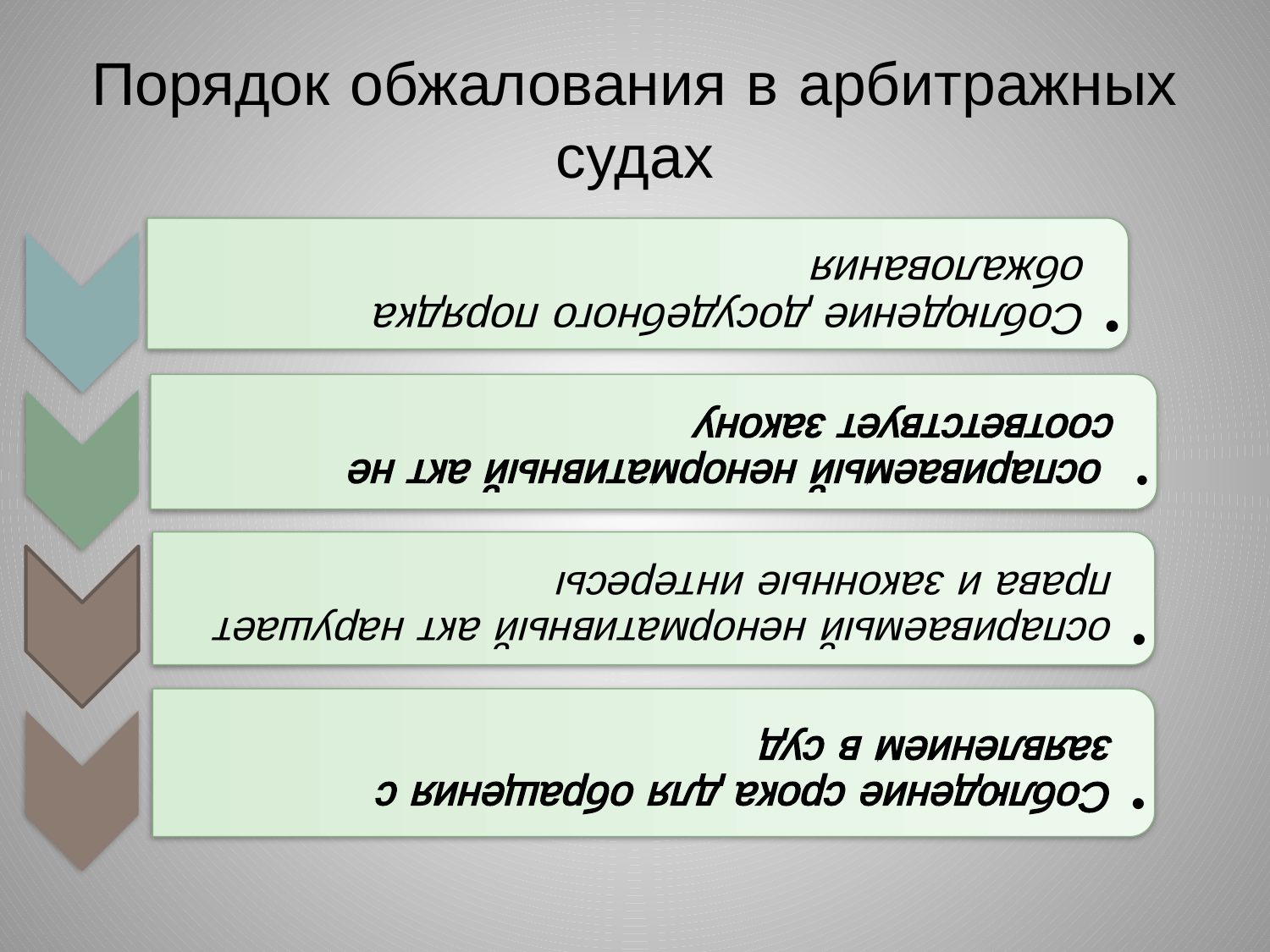

# Порядок обжалования в арбитражных судах

Соблюдение досудебного порядка обжалования

 оспариваемый ненормативный акт не соответствует закону

оспариваемый ненормативный акт нарушает права и законные интересы

Соблюдение срока для обращения с заявлением в суд